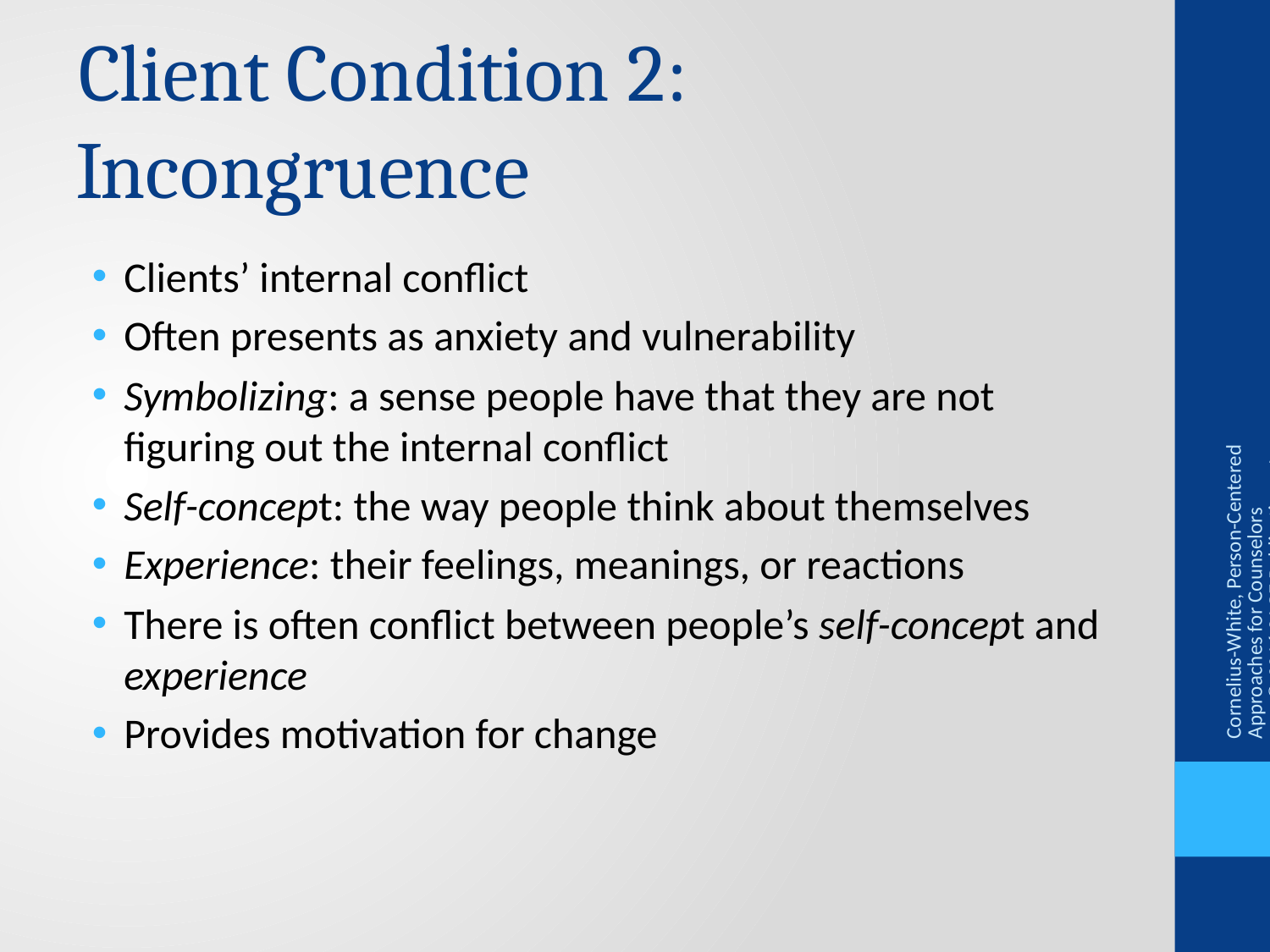

# Client Condition 2: Incongruence
Clients’ internal conflict
Often presents as anxiety and vulnerability
Symbolizing: a sense people have that they are not figuring out the internal conflict
Self-concept: the way people think about themselves
Experience: their feelings, meanings, or reactions
There is often conflict between people’s self-concept and experience
Provides motivation for change

Cornelius-White, Person-Centered Approaches for Counselors                      © 2016 SAGE Publications, Inc.